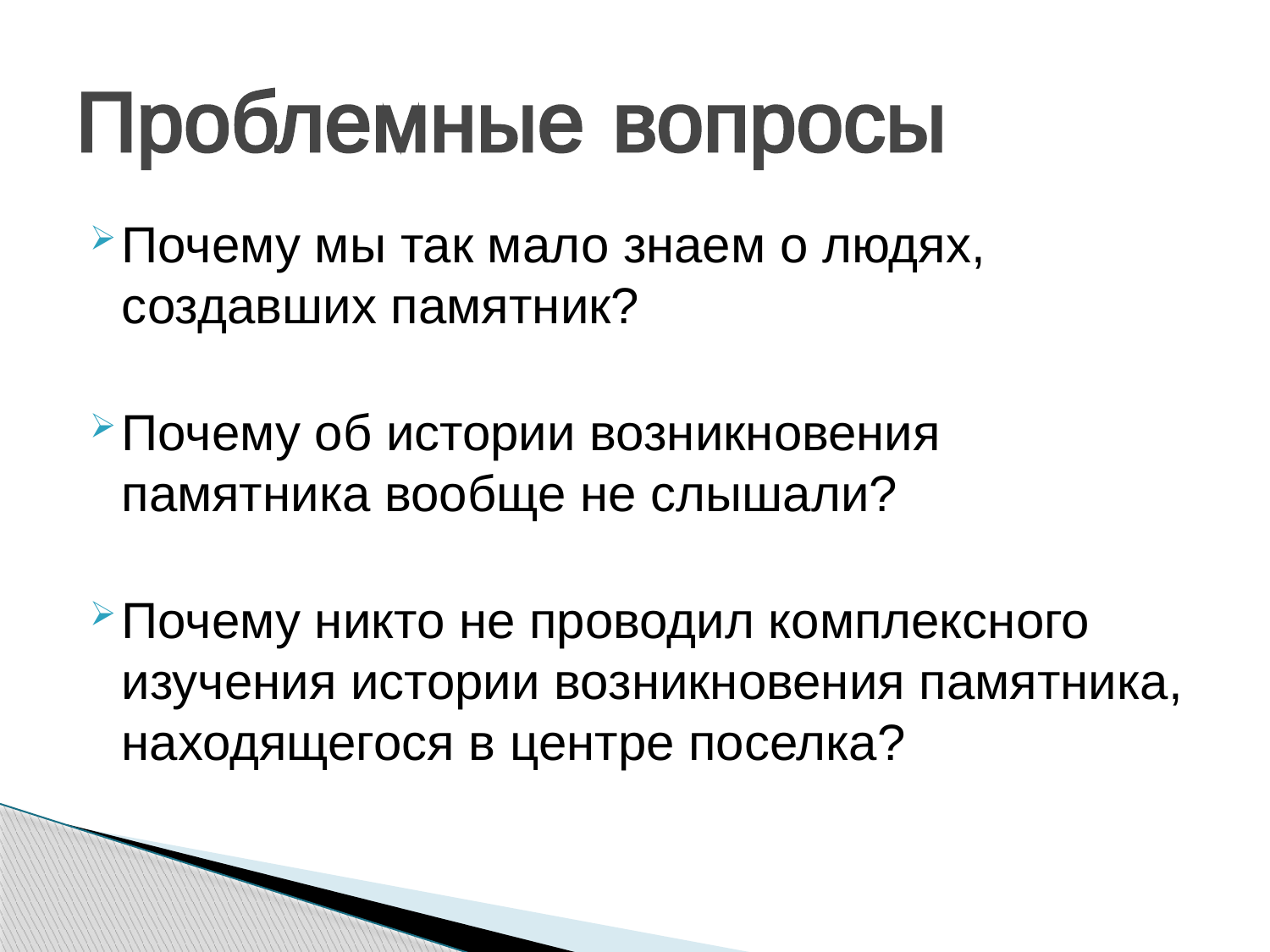

# Проблемные вопросы
Почему мы так мало знаем о людях, создавших памятник?

Почему об истории возникновения памятника вообще не слышали?

Почему никто не проводил комплексного изучения истории возникновения памятника, находящегося в центре поселка?